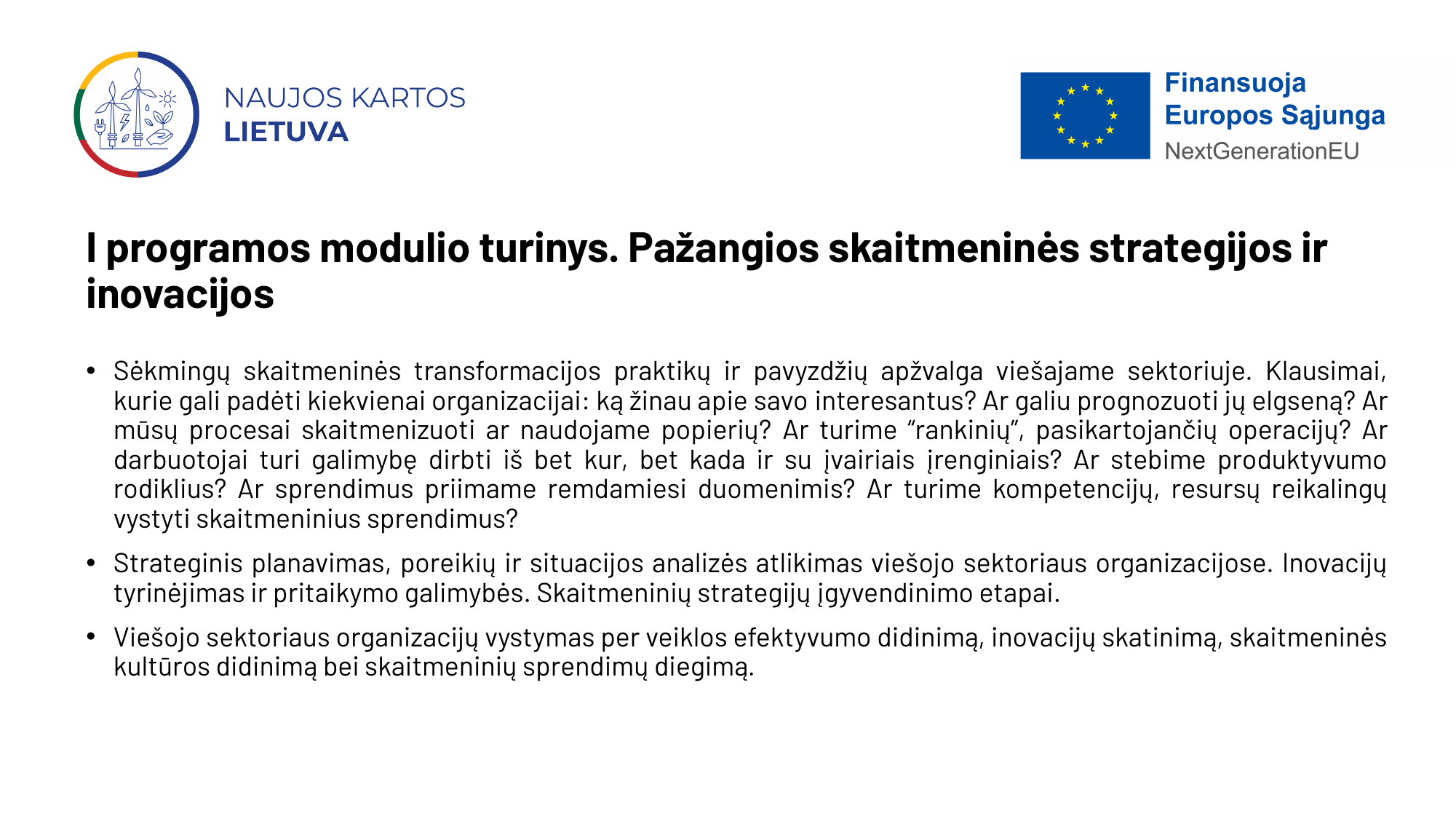

# I programos modulio turinys. Pažangios skaitmeninės strategijos ir inovacijos
Sėkmingų skaitmeninės transformacijos praktikų ir pavyzdžių apžvalga viešajame sektoriuje. Klausimai, kurie gali padėti kiekvienai organizacijai: ką žinau apie savo interesantus? Ar galiu prognozuoti jų elgseną? Ar mūsų procesai skaitmenizuoti ar naudojame popierių? Ar turime “rankinių”, pasikartojančių operacijų? Ar darbuotojai turi galimybę dirbti iš bet kur, bet kada ir su įvairiais įrenginiais? Ar stebime produktyvumo rodiklius? Ar sprendimus priimame remdamiesi duomenimis? Ar turime kompetencijų, resursų reikalingų vystyti skaitmeninius sprendimus?
Strateginis planavimas, poreikių ir situacijos analizės atlikimas viešojo sektoriaus organizacijose. Inovacijų tyrinėjimas ir pritaikymo galimybės. Skaitmeninių strategijų įgyvendinimo etapai.
Viešojo sektoriaus organizacijų vystymas per veiklos efektyvumo didinimą, inovacijų skatinimą, skaitmeninės kultūros didinimą bei skaitmeninių sprendimų diegimą.